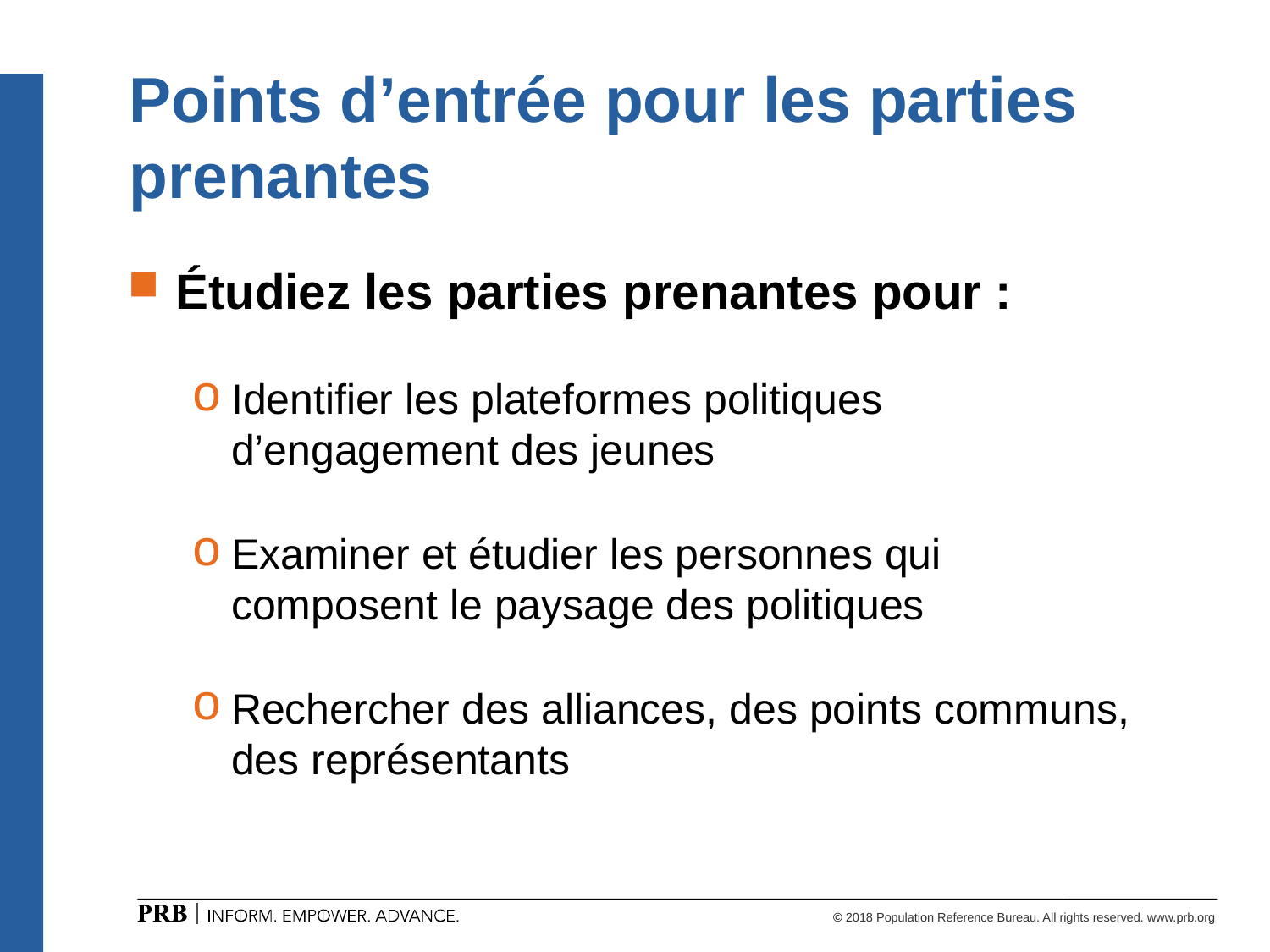

# Points d’entrée pour les parties prenantes
Étudiez les parties prenantes pour :
Identifier les plateformes politiques d’engagement des jeunes
Examiner et étudier les personnes qui composent le paysage des politiques
Rechercher des alliances, des points communs, des représentants